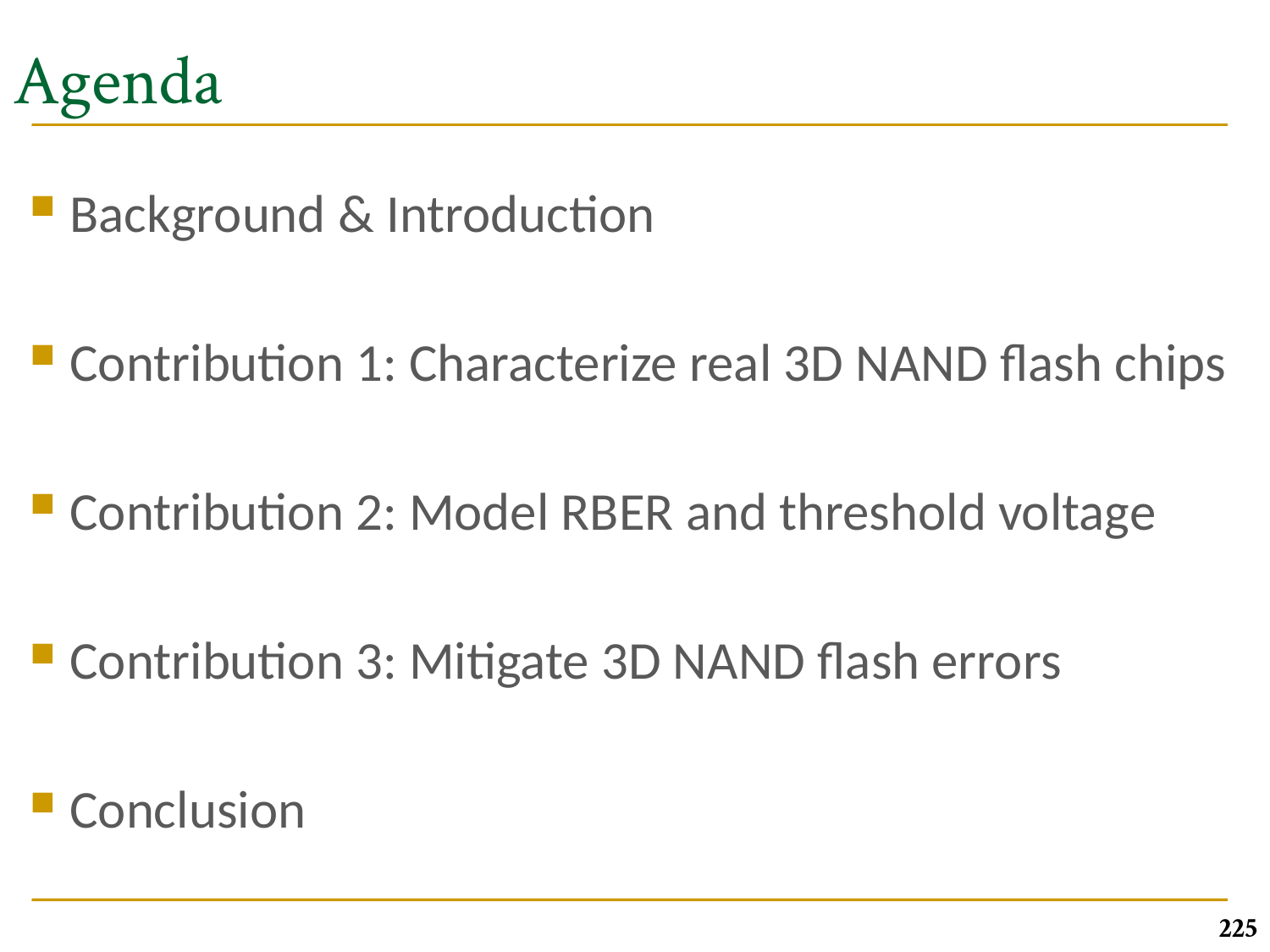

# Agenda
Background & Introduction

Contribution 1: Characterize real 3D NAND flash chips

Contribution 2: Model RBER and threshold voltage

Contribution 3: Mitigate 3D NAND flash errors

Conclusion
225